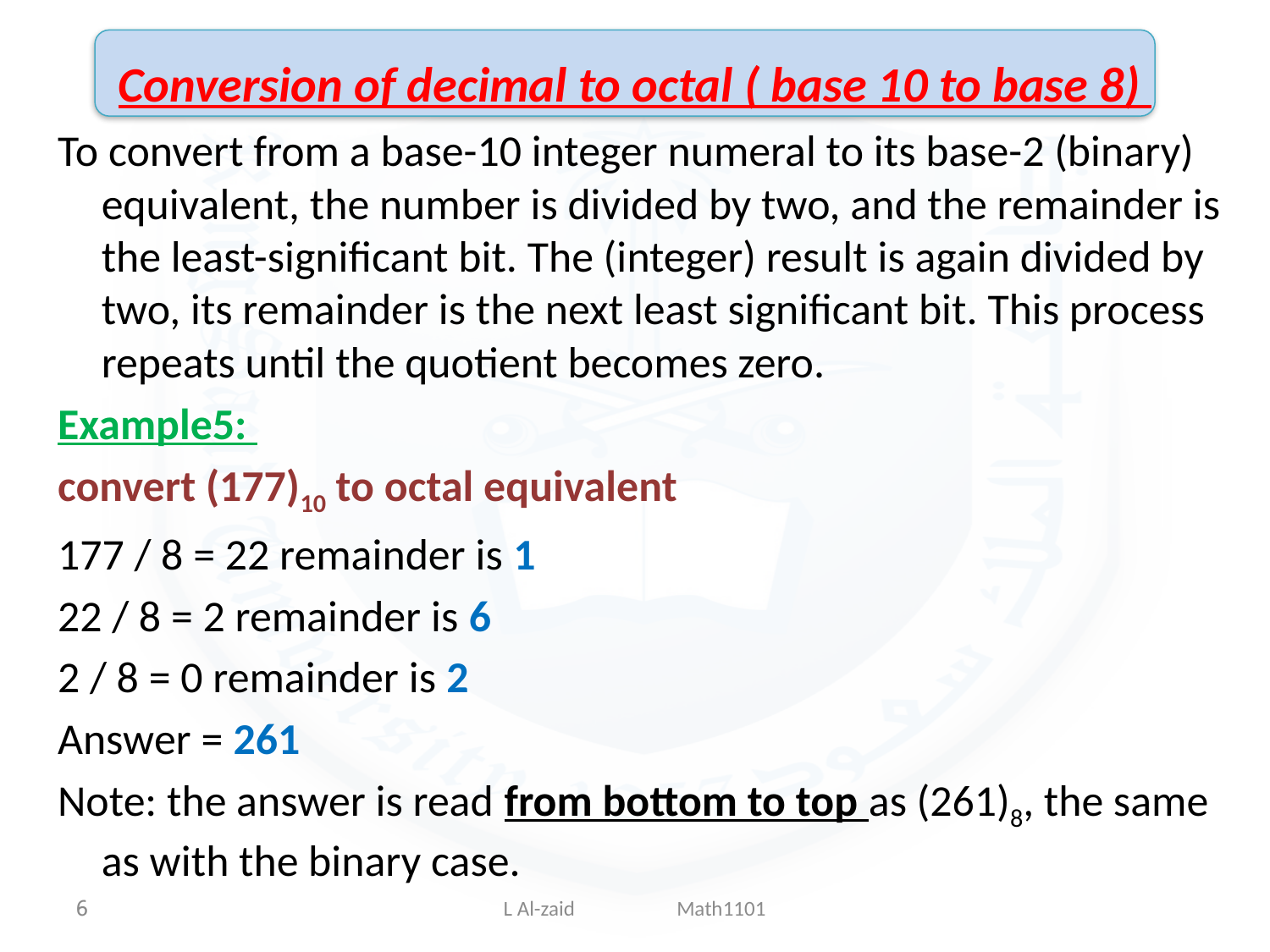

# Conversion of decimal to octal ( base 10 to base 8)
To convert from a base-10 integer numeral to its base-2 (binary) equivalent, the number is divided by two, and the remainder is the least-significant bit. The (integer) result is again divided by two, its remainder is the next least significant bit. This process repeats until the quotient becomes zero.
Example5:
convert (177)10 to octal equivalent
177 / 8 = 22 remainder is 1
22 / 8 = 2 remainder is 6
2 / 8 = 0 remainder is 2
Answer = 261
Note: the answer is read from bottom to top as (261)8, the same as with the binary case.
6
L Al-zaid                     Math1101